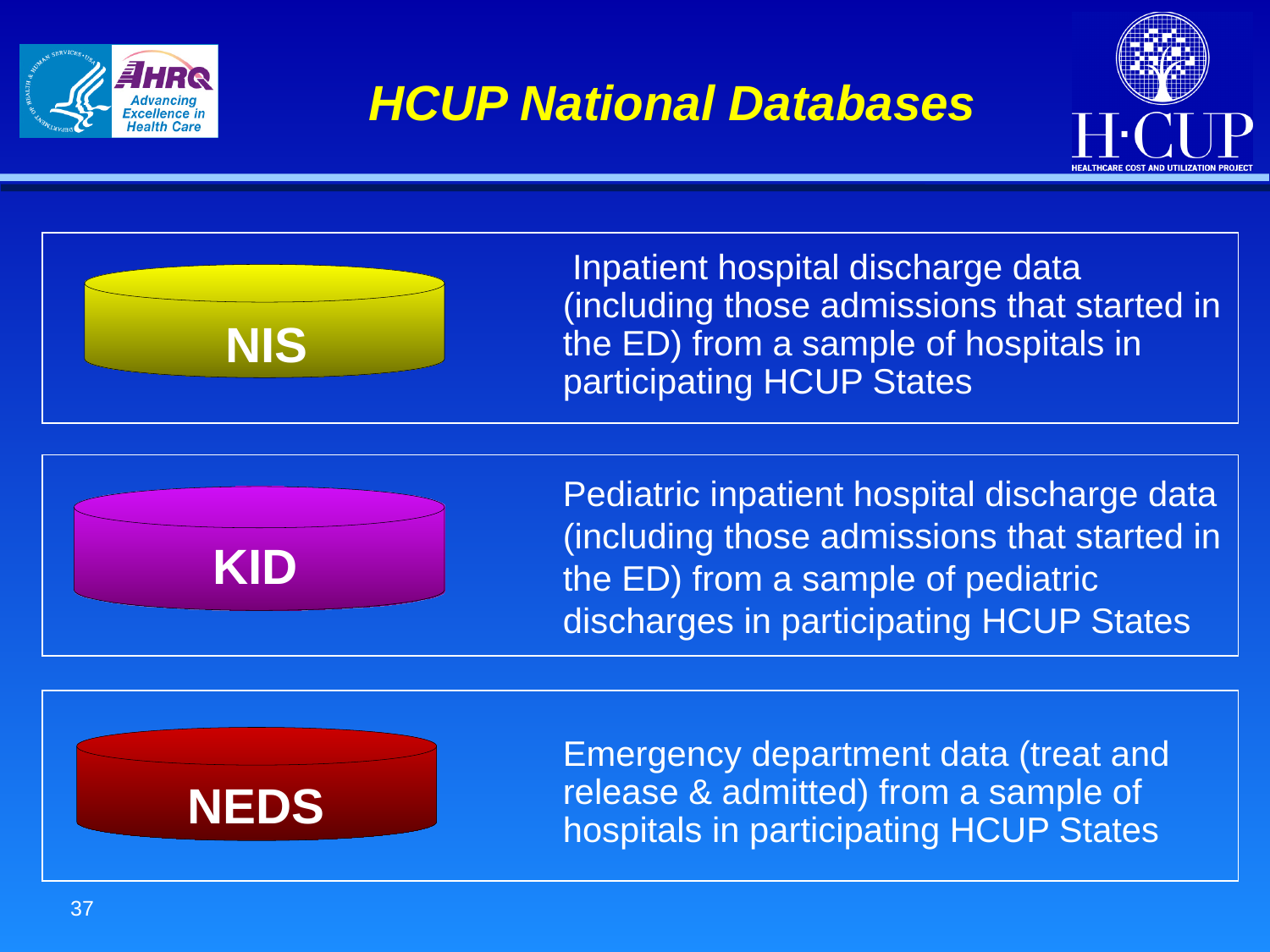

# HCUP National Databases

 Inpatient hospital discharge data (including those admissions that started in the ED) from a sample of hospitals in  participating HCUP States

NIS

Pediatric inpatient hospital discharge data (including those admissions that started in the ED) from a sample of pediatric discharges in participating HCUP States

KID

NEDS
Emergency department data (treat and release & admitted) from a sample of hospitals in participating HCUP States
37